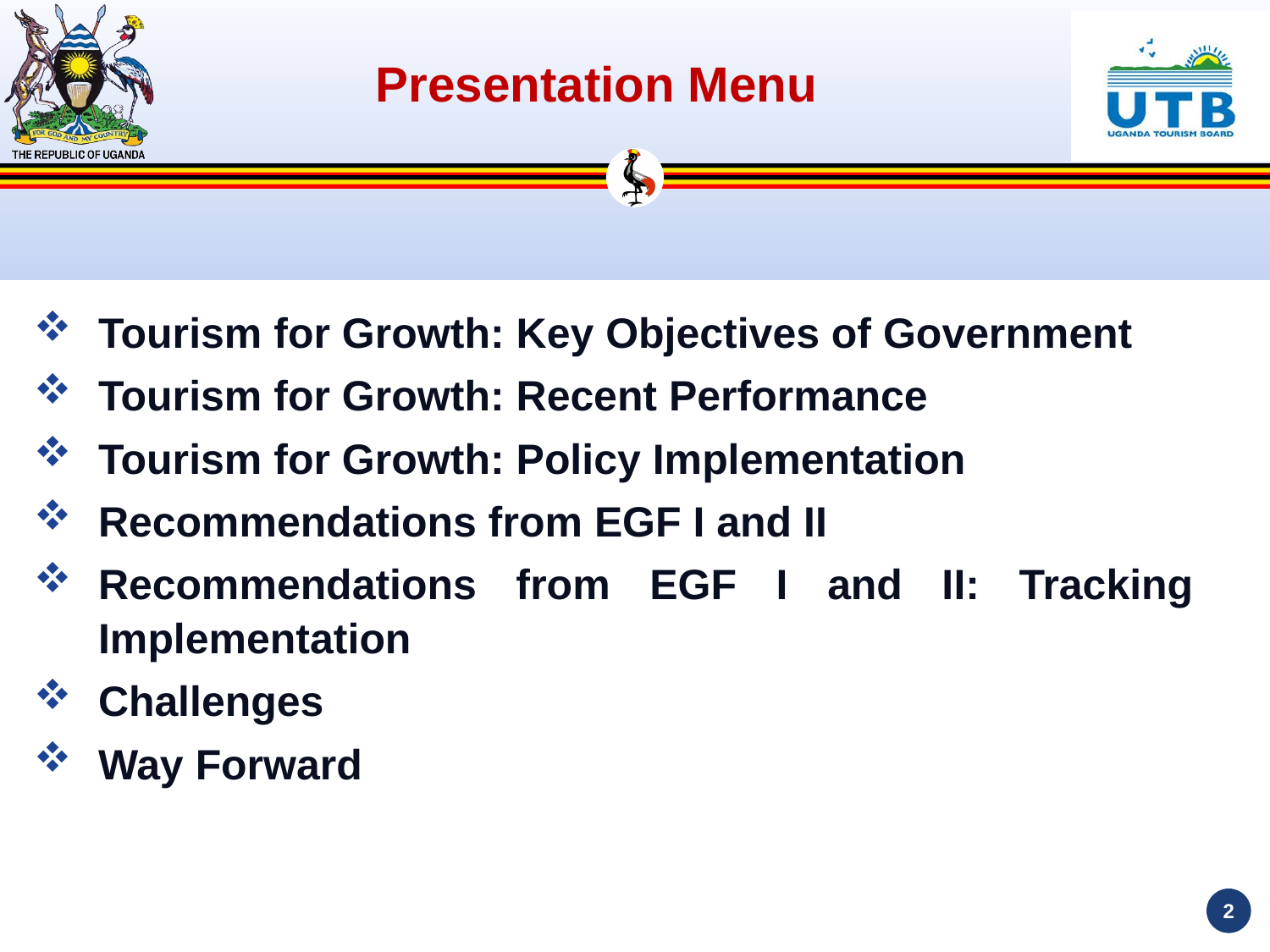

# Presentation Menu
Tourism for Growth: Key Objectives of Government
Tourism for Growth: Recent Performance
Tourism for Growth: Policy Implementation
Recommendations from EGF I and II
Recommendations from EGF I and II: Tracking Implementation
Challenges
Way Forward

2